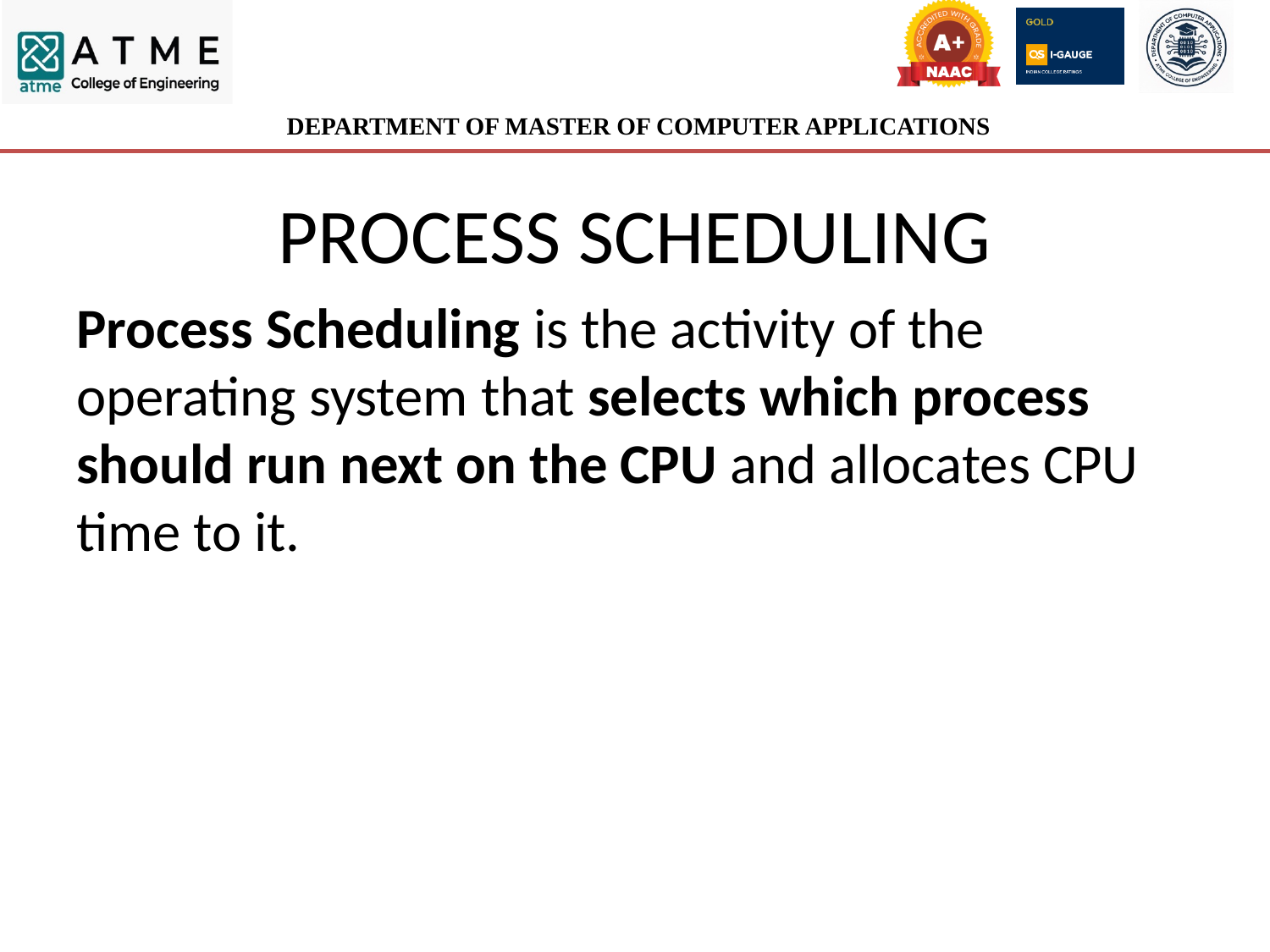

# PROCESS SCHEDULING
Process Scheduling is the activity of the operating system that selects which process should run next on the CPU and allocates CPU time to it.